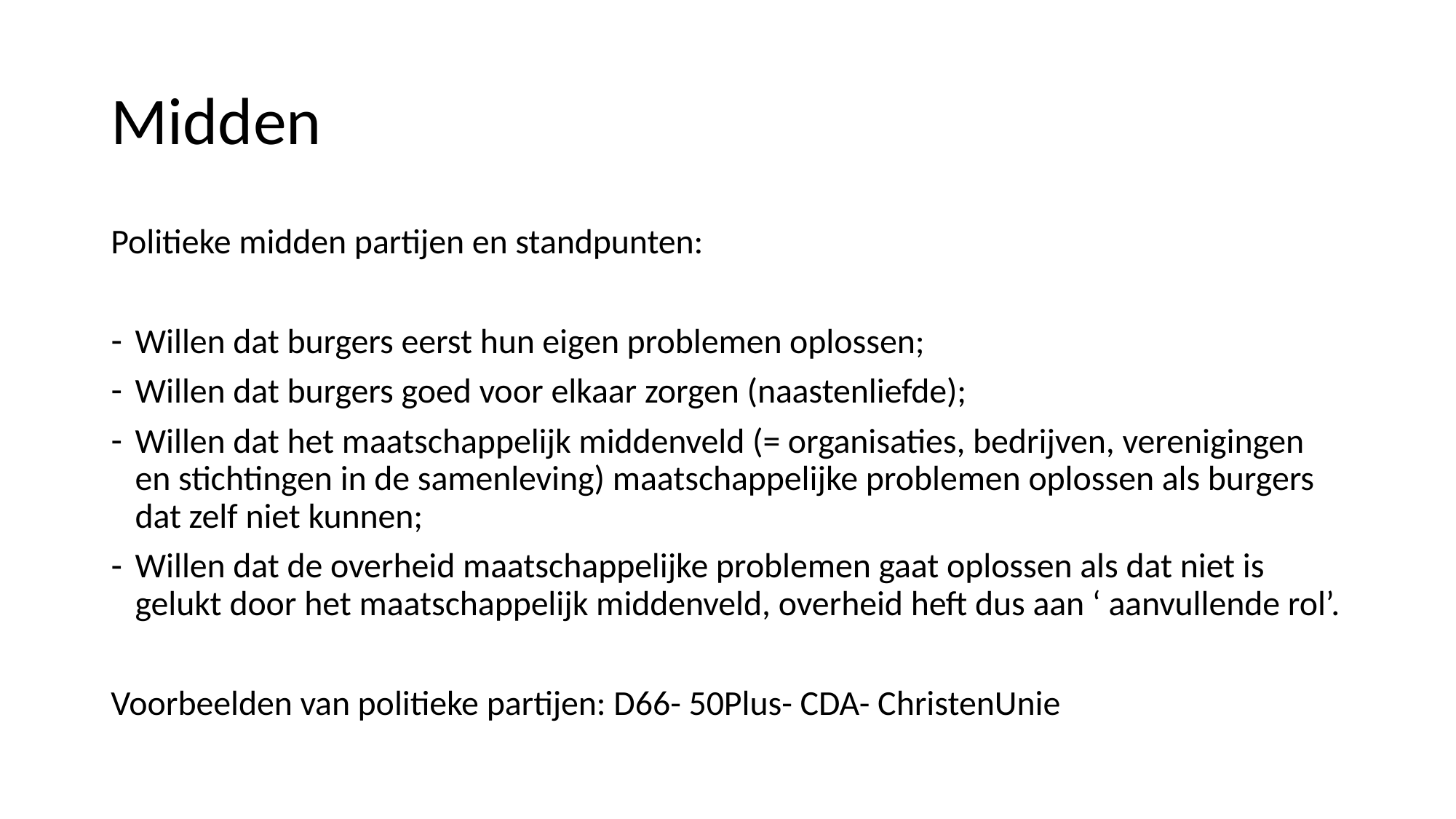

# Midden
Politieke midden partijen en standpunten:

Willen dat burgers eerst hun eigen problemen oplossen;
Willen dat burgers goed voor elkaar zorgen (naastenliefde);
Willen dat het maatschappelijk middenveld (= organisaties, bedrijven, verenigingen en stichtingen in de samenleving) maatschappelijke problemen oplossen als burgers dat zelf niet kunnen;
Willen dat de overheid maatschappelijke problemen gaat oplossen als dat niet is gelukt door het maatschappelijk middenveld, overheid heft dus aan ‘ aanvullende rol’.

Voorbeelden van politieke partijen: D66- 50Plus- CDA- ChristenUnie